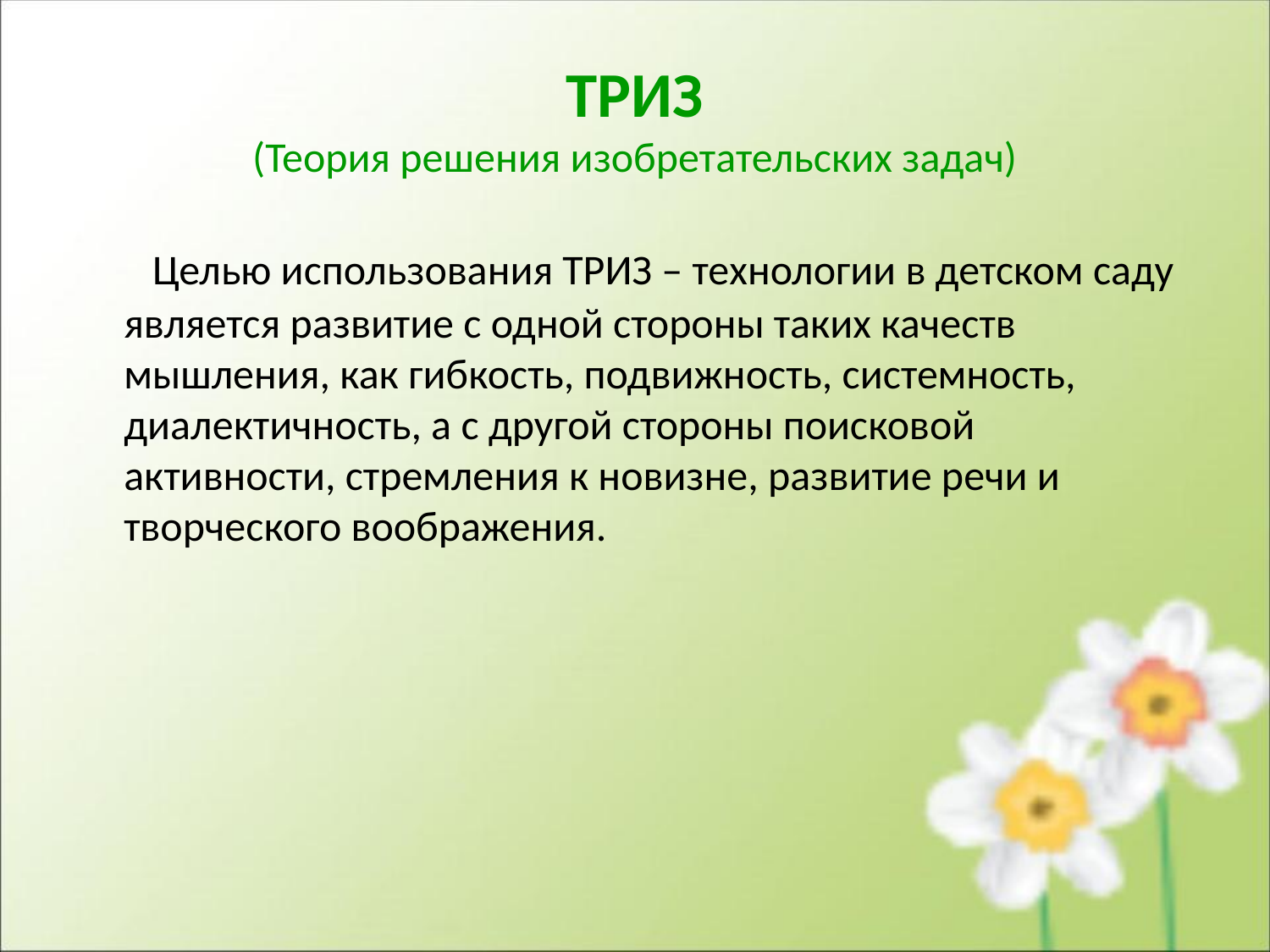

ТРИЗ
(Теория решения изобретательских задач)
      Целью использования ТРИЗ – технологии в детском саду является развитие с одной стороны таких качеств мышления, как гибкость, подвижность, системность, диалектичность, а с другой стороны поисковой активности, стремления к новизне, развитие речи и творческого воображения.